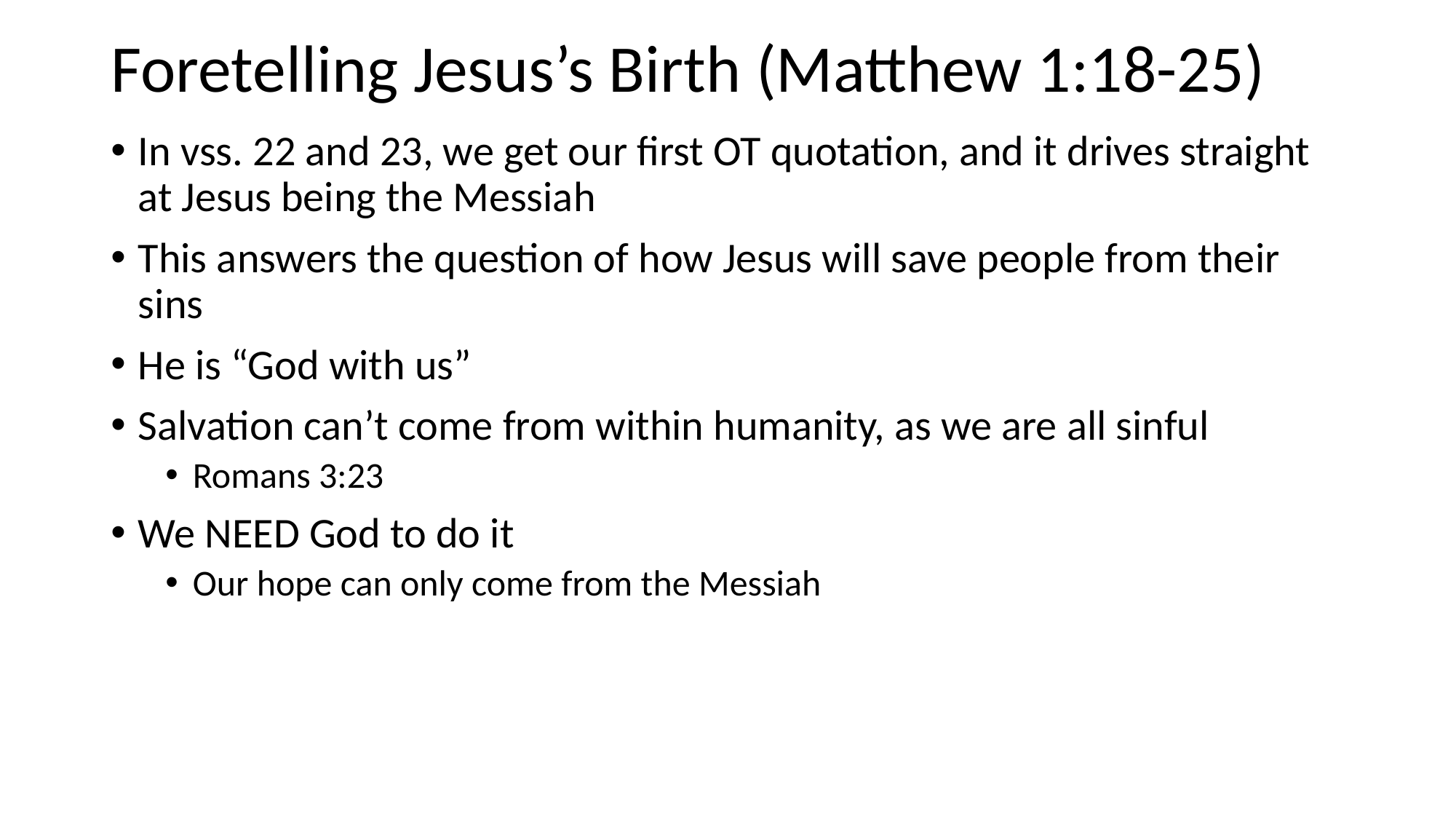

# Foretelling Jesus’s Birth (Matthew 1:18-25)
In vss. 22 and 23, we get our first OT quotation, and it drives straight at Jesus being the Messiah
This answers the question of how Jesus will save people from their sins
He is “God with us”
Salvation can’t come from within humanity, as we are all sinful
Romans 3:23
We NEED God to do it
Our hope can only come from the Messiah